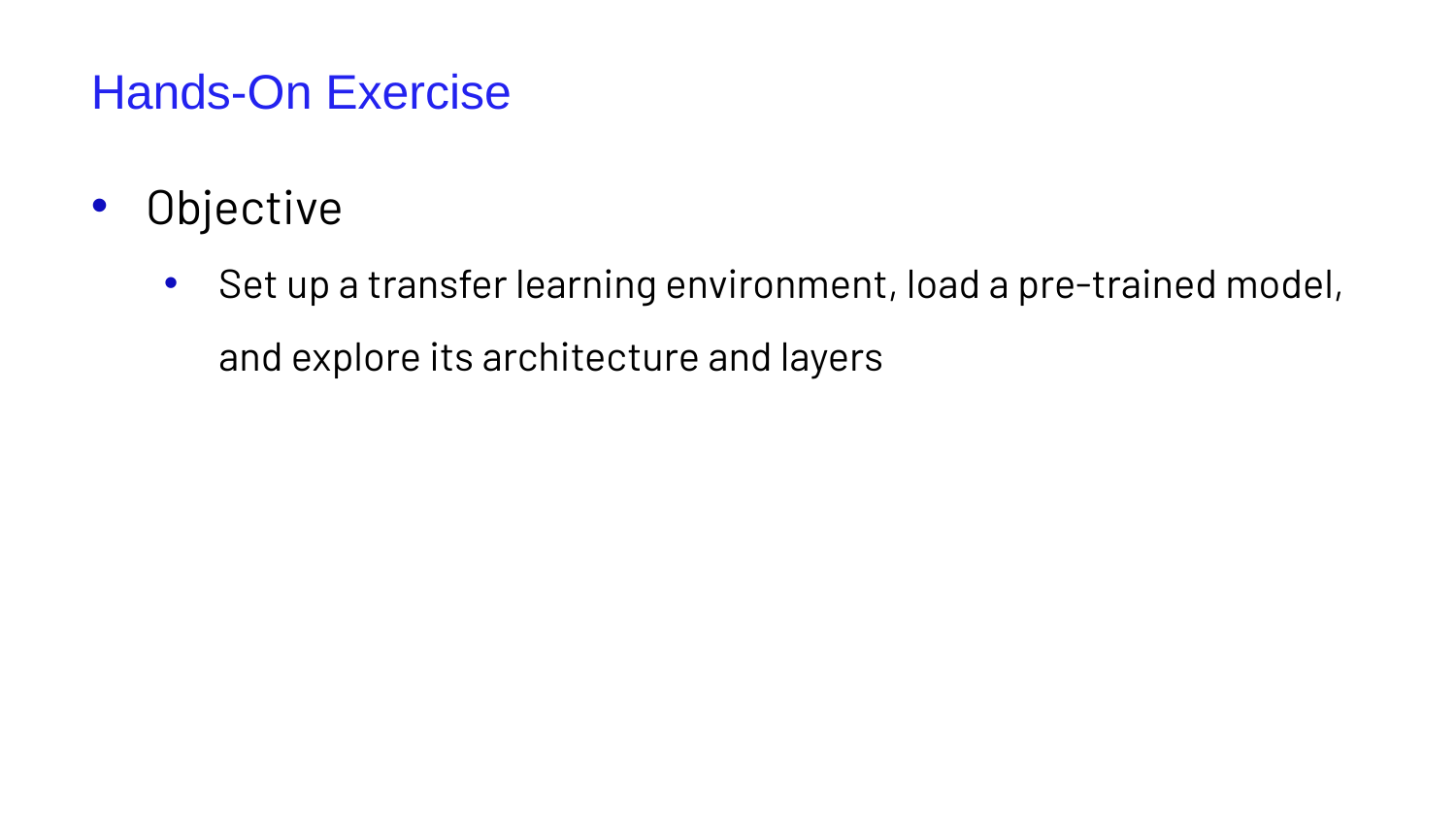

Hands-On Exercise
Objective
Set up a transfer learning environment, load a pre-trained model, and explore its architecture and layers